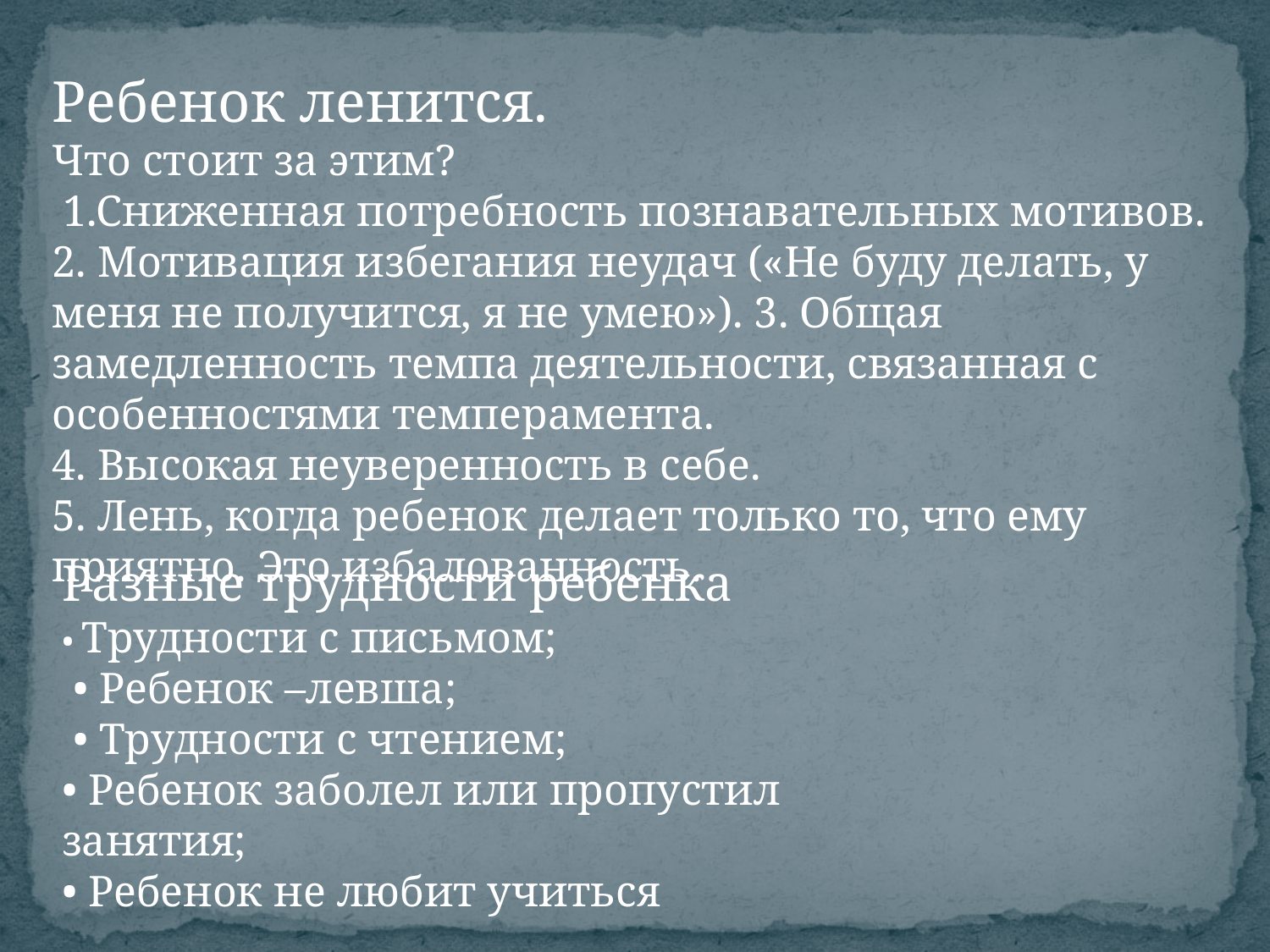

Ребенок ленится.
Что стоит за этим?
 1.Сниженная потребность познавательных мотивов.
2. Мотивация избегания неудач («Не буду делать, у меня не получится, я не умею»). 3. Общая замедленность темпа деятельности, связанная с особенностями темперамента.
4. Высокая неуверенность в себе.
5. Лень, когда ребенок делает только то, что ему приятно. Это избалованность.

Разные трудности ребенка
• Трудности с письмом;
 • Ребенок –левша;
 • Трудности с чтением;
• Ребенок заболел или пропустил занятия;
• Ребенок не любит учиться